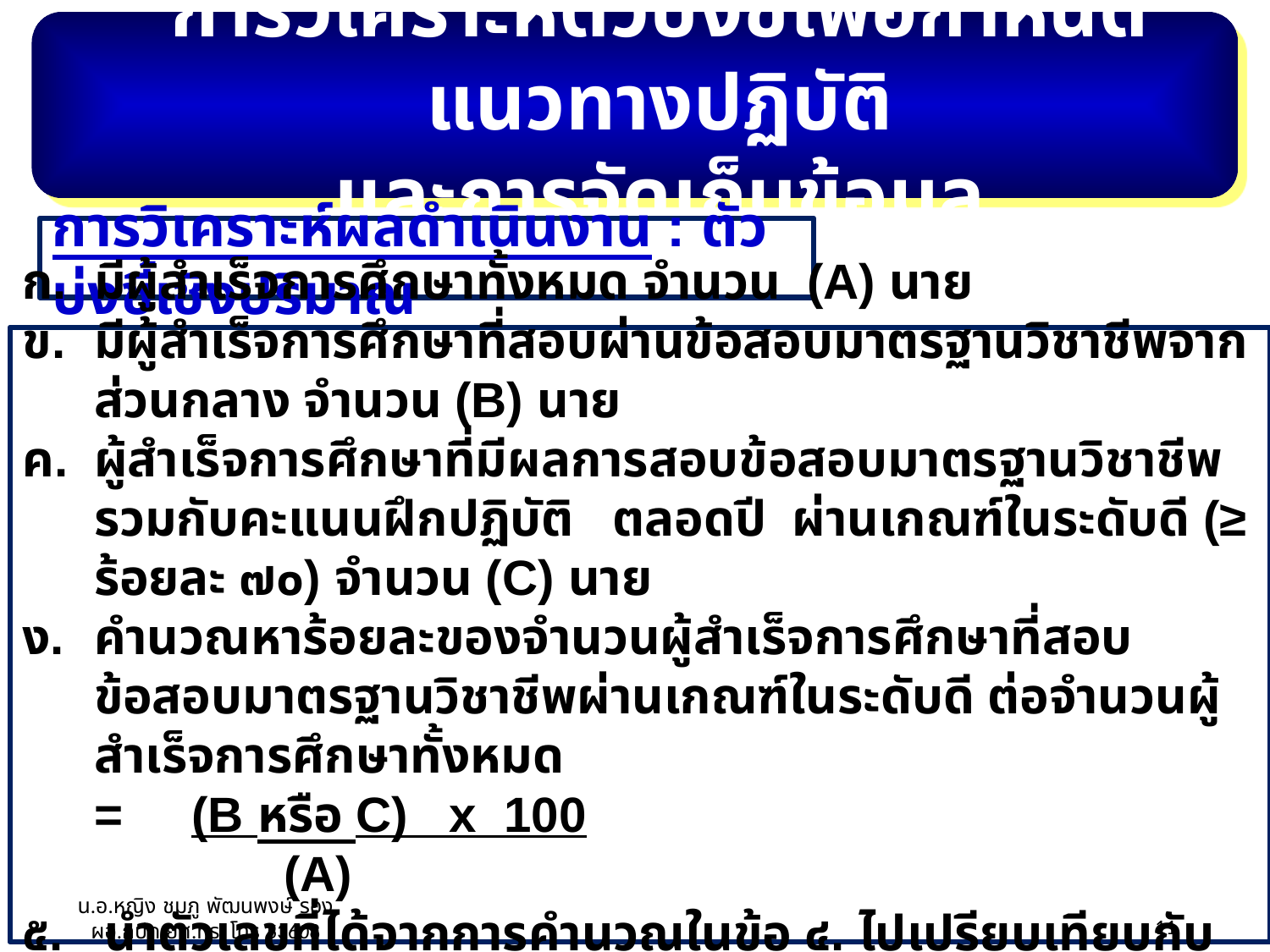

การวิเคราะห์ตัวบ่งชี้เพื่อกำหนดแนวทางปฏิบัติ
และการจัดเก็บข้อมูล
การวิเคราะห์ผลดำเนินงาน : ตัวบ่งชี้เชิงปริมาณ
มีผู้สำเร็จการศึกษาทั้งหมด จำนวน  (A) นาย
มีผู้สำเร็จการศึกษาที่สอบผ่านข้อสอบมาตรฐานวิชาชีพจากส่วนกลาง จำนวน (B) นาย
ผู้สำเร็จการศึกษาที่มีผลการสอบข้อสอบมาตรฐานวิชาชีพรวมกับคะแนนฝึกปฏิบัติ   ตลอดปี  ผ่านเกณฑ์ในระดับดี (≥ ร้อยละ ๗๐) จำนวน (C) นาย
คำนวณหาร้อยละของจำนวนผู้สำเร็จการศึกษาที่สอบข้อสอบมาตรฐานวิชาชีพผ่านเกณฑ์ในระดับดี ต่อจำนวนผู้สำเร็จการศึกษาทั้งหมด
	=     (B หรือ C)   x  100
                   (A)
๕.   นำตัวเลขที่ได้จากการคำนวณในข้อ ๔. ไปเปรียบเทียบกับเกณฑ์ประเมิน ๕ ระดับ ว่าตรงกับระดับใด
26/03/55
น.อ.หญิง ชมภู พัฒนพงษ์ รอง ผอ.กปภ.ยศ.ทร. โทร 53608
11